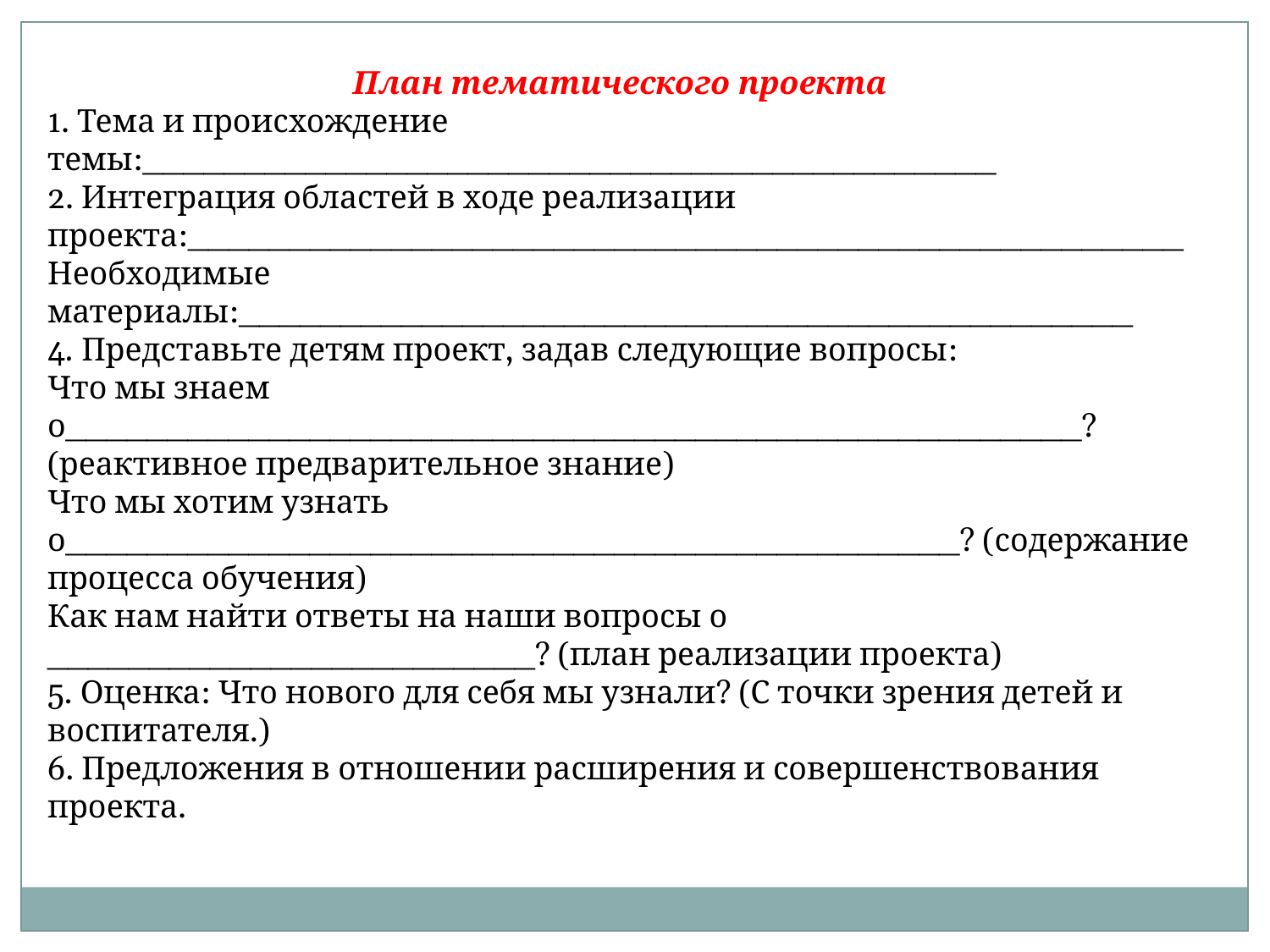

План тематического проекта
1. Тема и происхождение темы:__________________________________________
2. Интеграция областей в ходе реализации проекта:_________________________________________________
Необходимые материалы:____________________________________________
4. Представьте детям проект, задав следующие вопросы:
Что мы знаем о__________________________________________________?  (реактивное предварительное знание)
Что мы хотим узнать о____________________________________________? (содержание процесса обучения)
Как нам найти ответы на наши вопросы о ________________________? (план реализации проекта)
5. Оценка: Что нового для себя мы узнали? (С точки зрения детей и воспитателя.)
6. Предложения в отношении расширения и совершенствования проекта.